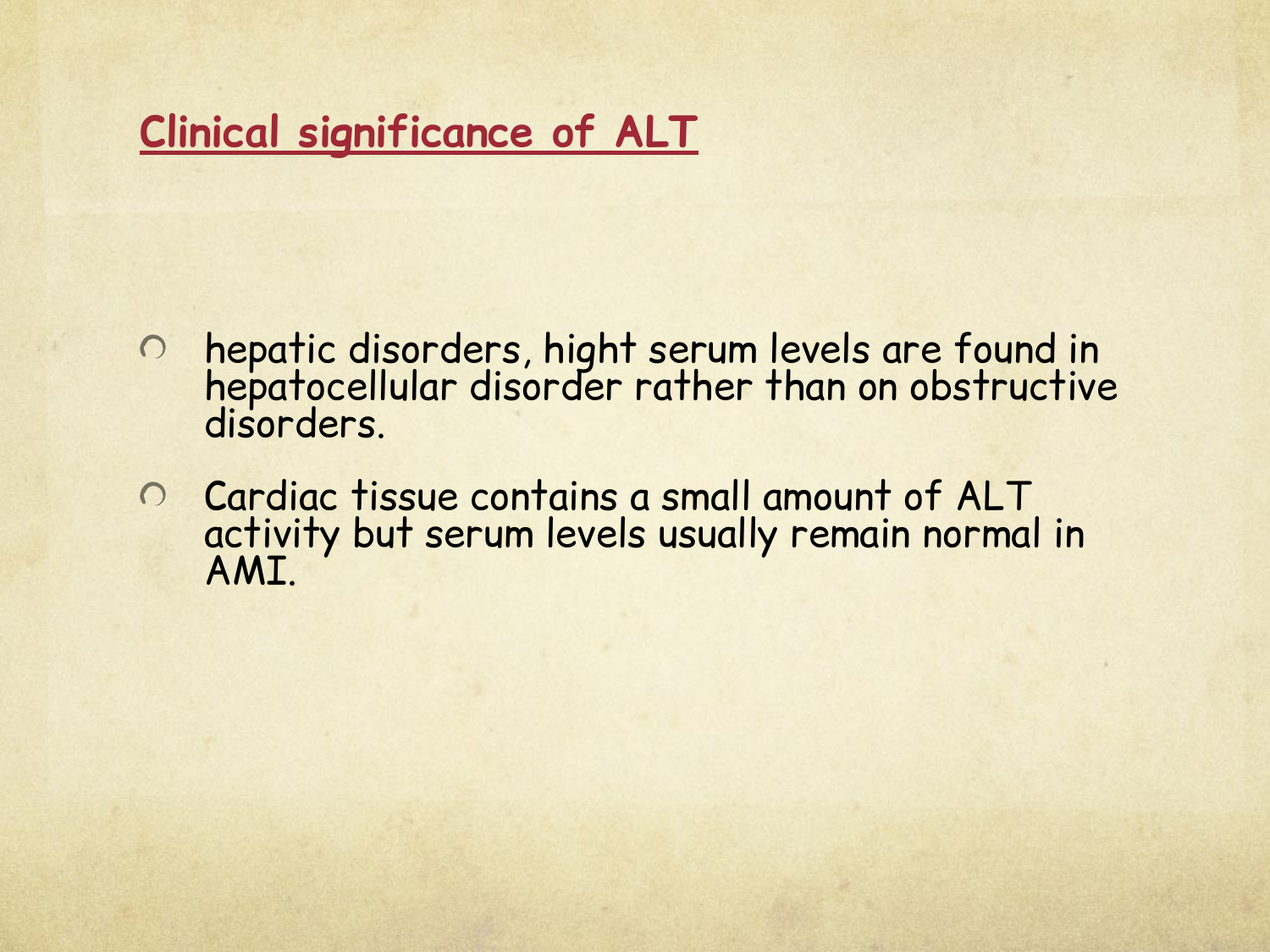

# Clinical significance of ALT

hepatic disorders, hight serum levels are found in hepatocellular disorder rather than on obstructive disorders.
Cardiac tissue contains a small amount of ALT activity but serum levels usually remain normal in AMI.